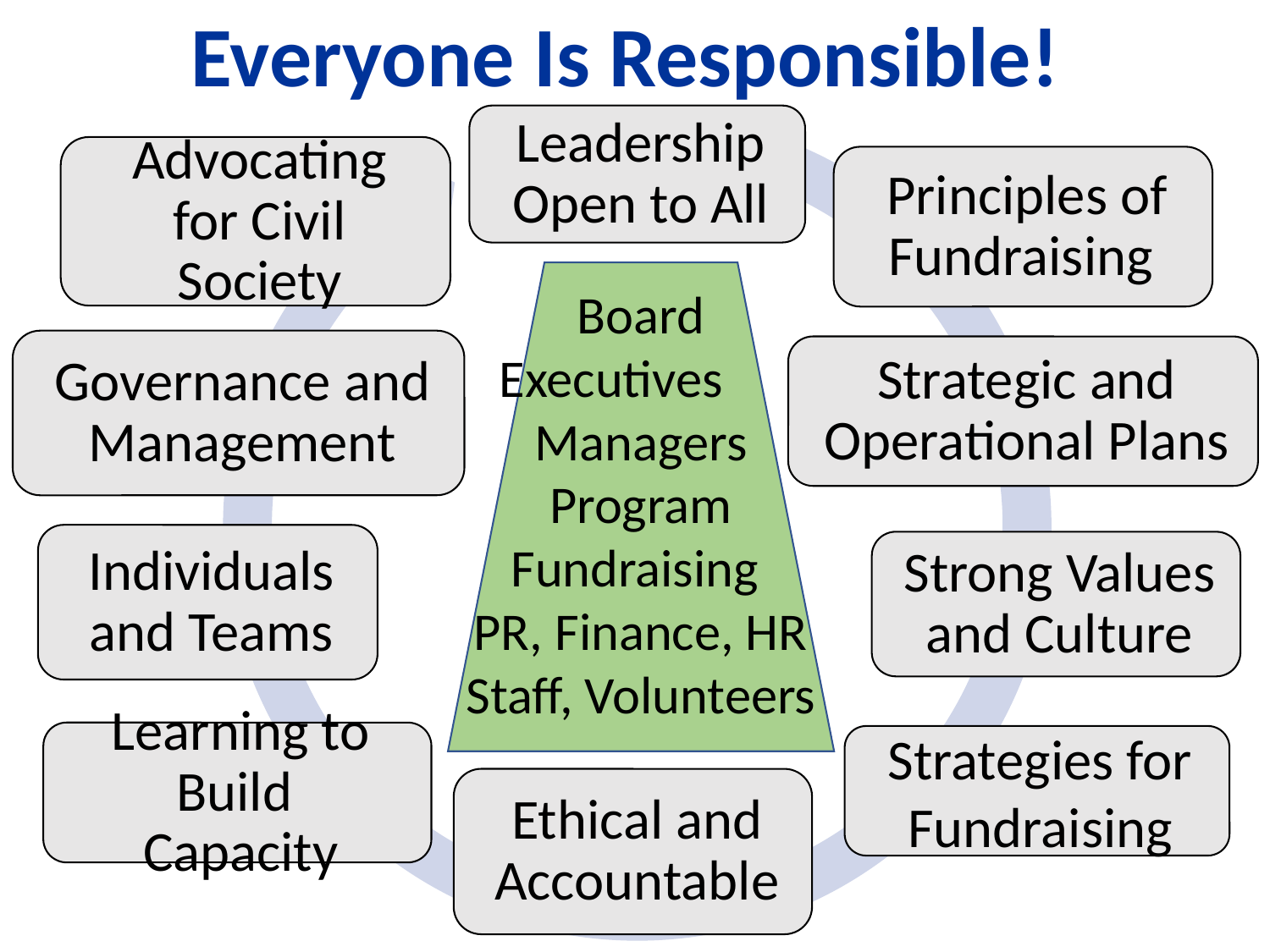

# Everyone Is Responsible!
Leadership Open to All
Principles of Fundraising
Strategic and Operational Plans
Strong Values and Culture
Strategies for Fundraising
Ethical and Accountable
Learning to Build  Capacity
Individuals and Teams
Governance and Management
Advocating for Civil Society

Board
Executives      Managers
Program Fundraising
PR, Finance, HR Staff, Volunteers